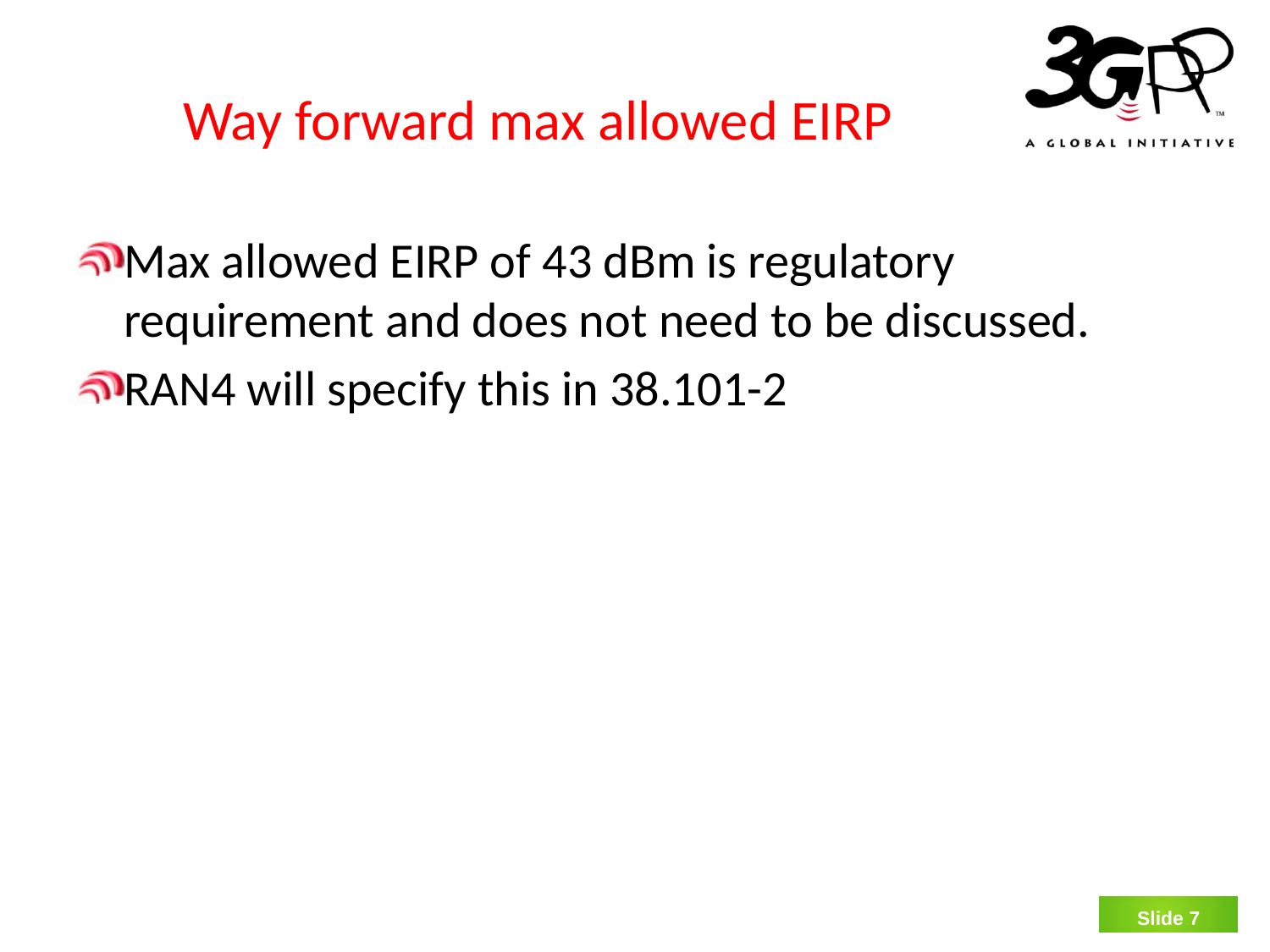

# Way forward max allowed EIRP
Max allowed EIRP of 43 dBm is regulatory requirement and does not need to be discussed.
RAN4 will specify this in 38.101-2

Slide 7